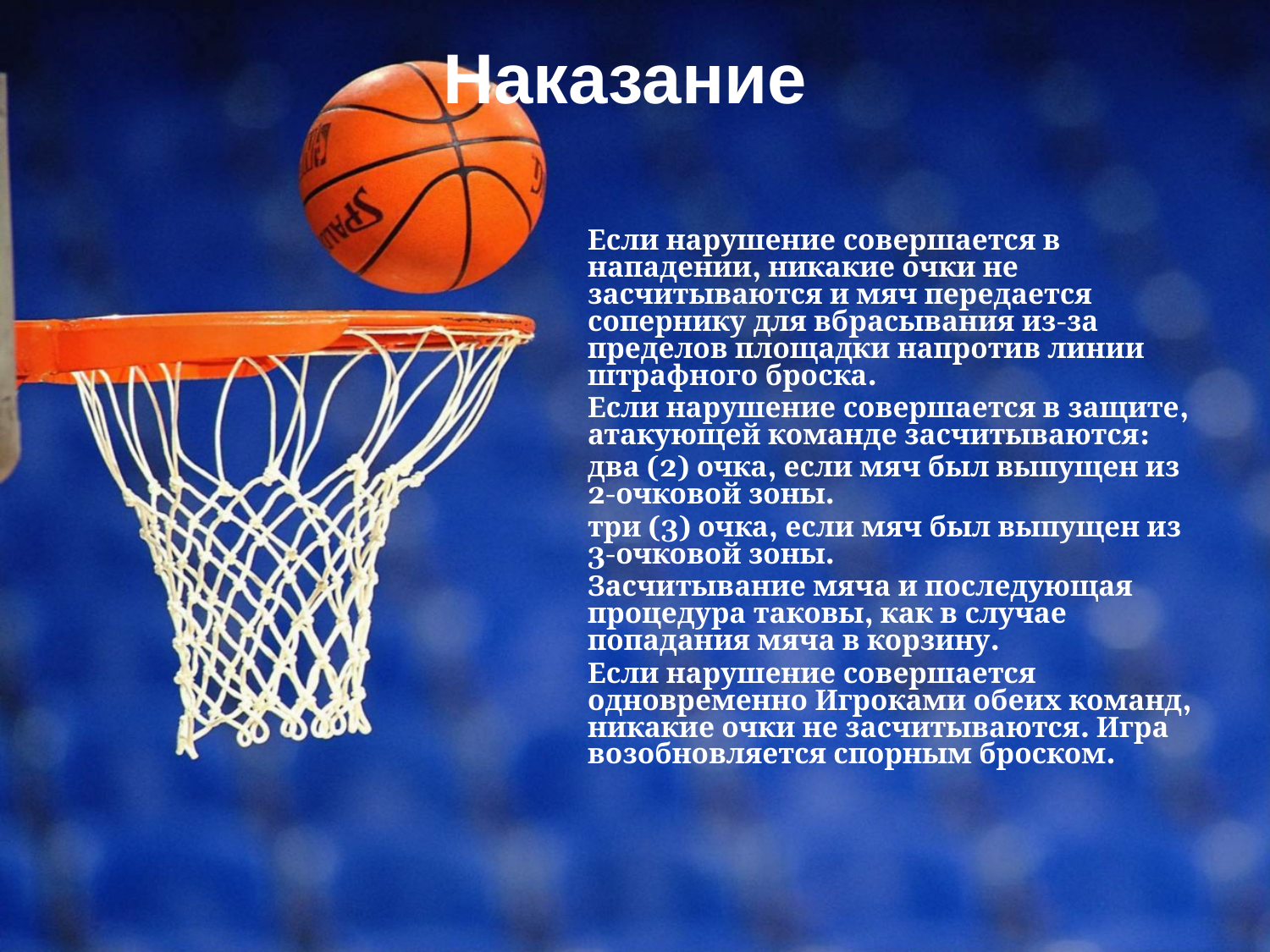

# Наказание
Если нарушение совершается в нападении, никакие очки не засчитываются и мяч передается сопернику для вбрасывания из-за пределов площадки напротив линии штрафного броска.
Если нарушение совершается в защите, атакующей команде засчитываются:
два (2) очка, если мяч был выпущен из 2-очковой зоны.
три (3) очка, если мяч был выпущен из 3-очковой зоны.
Засчитывание мяча и последующая процедура таковы, как в случае попадания мяча в корзину.
Если нарушение совершается одновременно Игроками обеих команд, никакие очки не засчитываются. Игра возобновляется спорным броском.